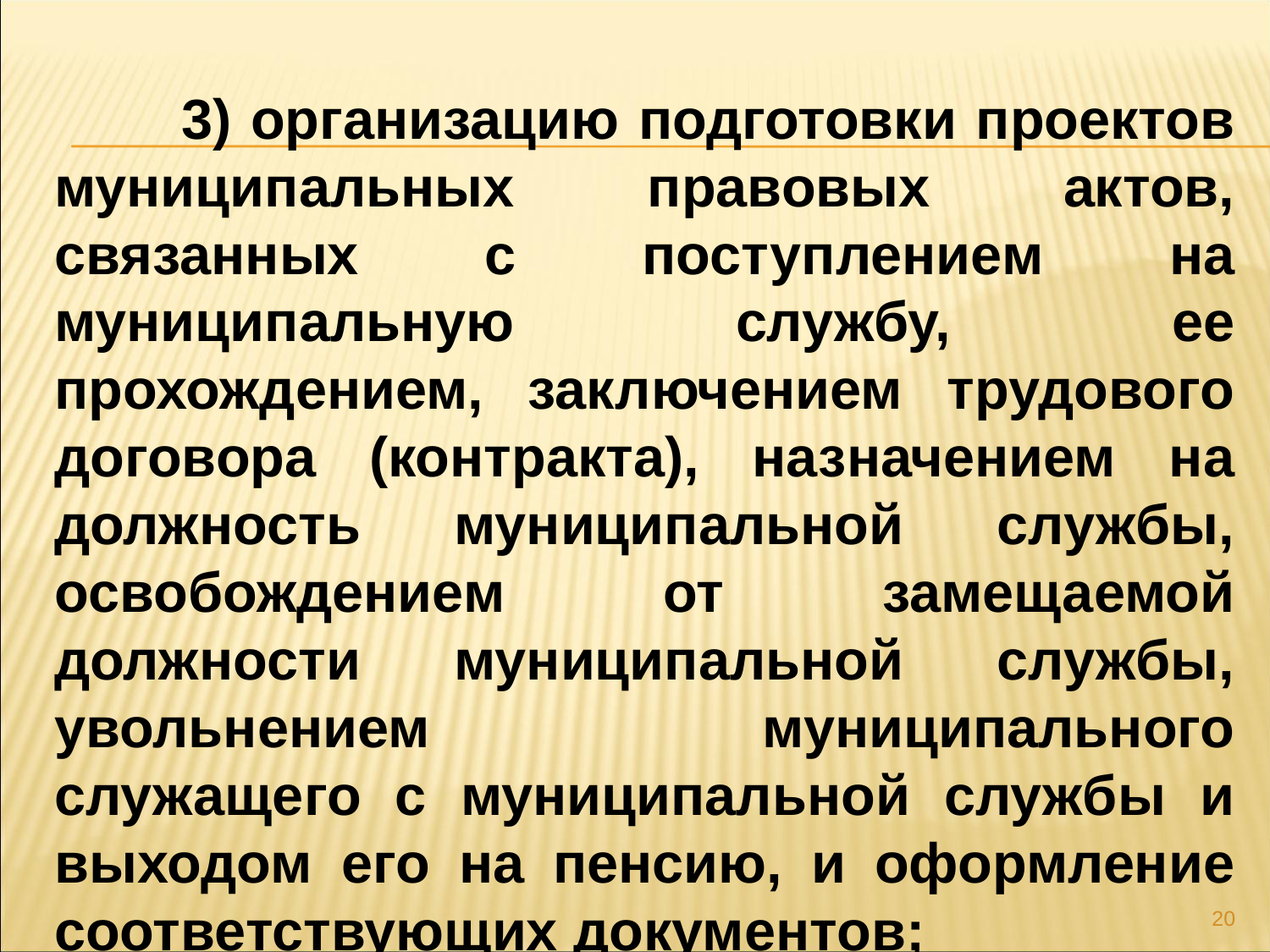

3) организацию подготовки проектов муниципальных правовых актов, связанных с поступлением на муниципальную службу, ее прохождением, заключением трудового договора (контракта), назначением на должность муниципальной службы, освобождением от замещаемой должности муниципальной службы, увольнением муниципального служащего с муниципальной службы и выходом его на пенсию, и оформление соответствующих документов;
20